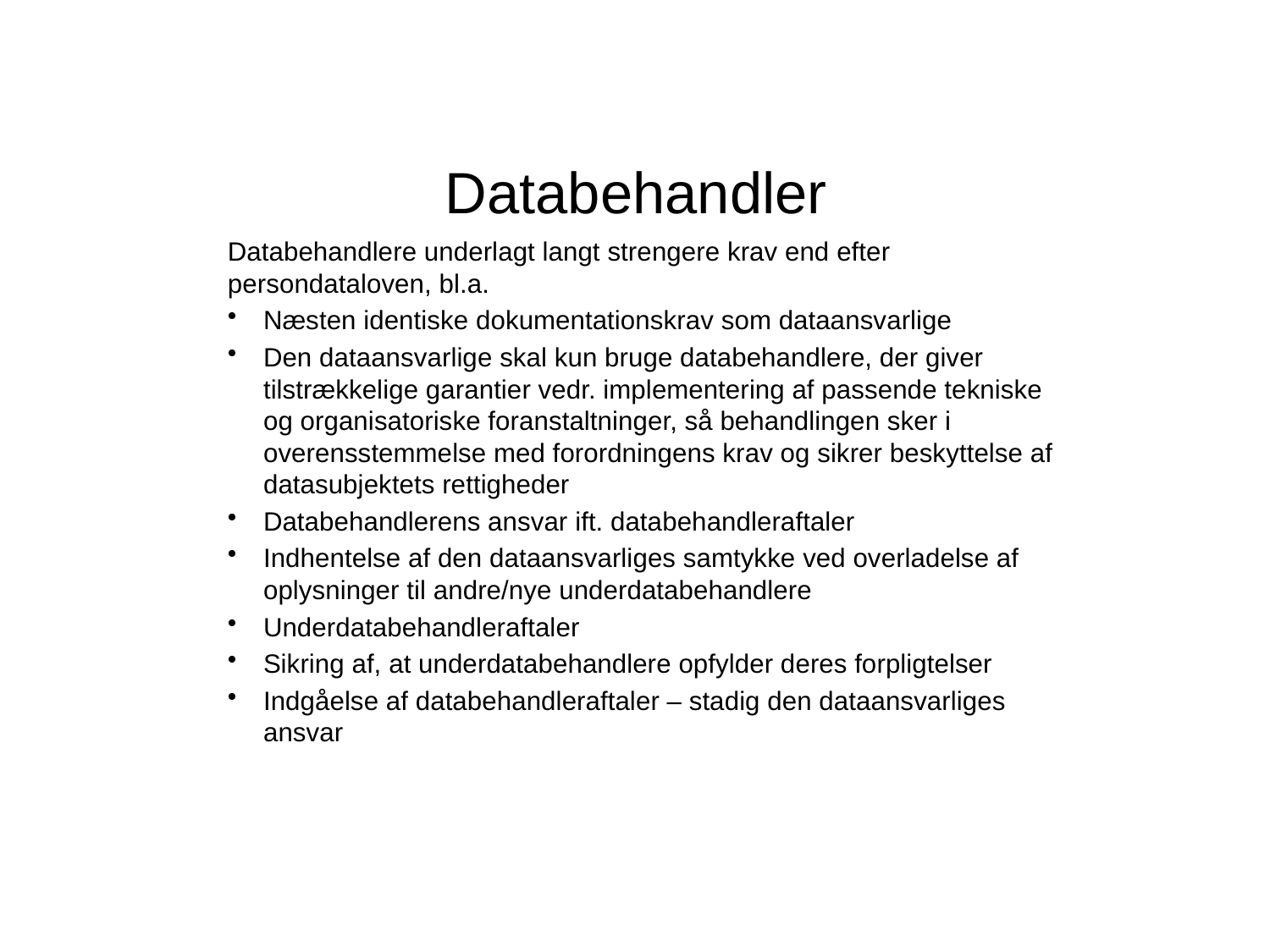

# Databehandler
Databehandlere underlagt langt strengere krav end efter persondataloven, bl.a.
Næsten identiske dokumentationskrav som dataansvarlige
Den dataansvarlige skal kun bruge databehandlere, der giver tilstrækkelige garantier vedr. implementering af passende tekniske og organisatoriske foranstaltninger, så behandlingen sker i overensstemmelse med forordningens krav og sikrer beskyttelse af datasubjektets rettigheder
Databehandlerens ansvar ift. databehandleraftaler
Indhentelse af den dataansvarliges samtykke ved overladelse af oplysninger til andre/nye underdatabehandlere
Underdatabehandleraftaler
Sikring af, at underdatabehandlere opfylder deres forpligtelser
Indgåelse af databehandleraftaler – stadig den dataansvarliges ansvar